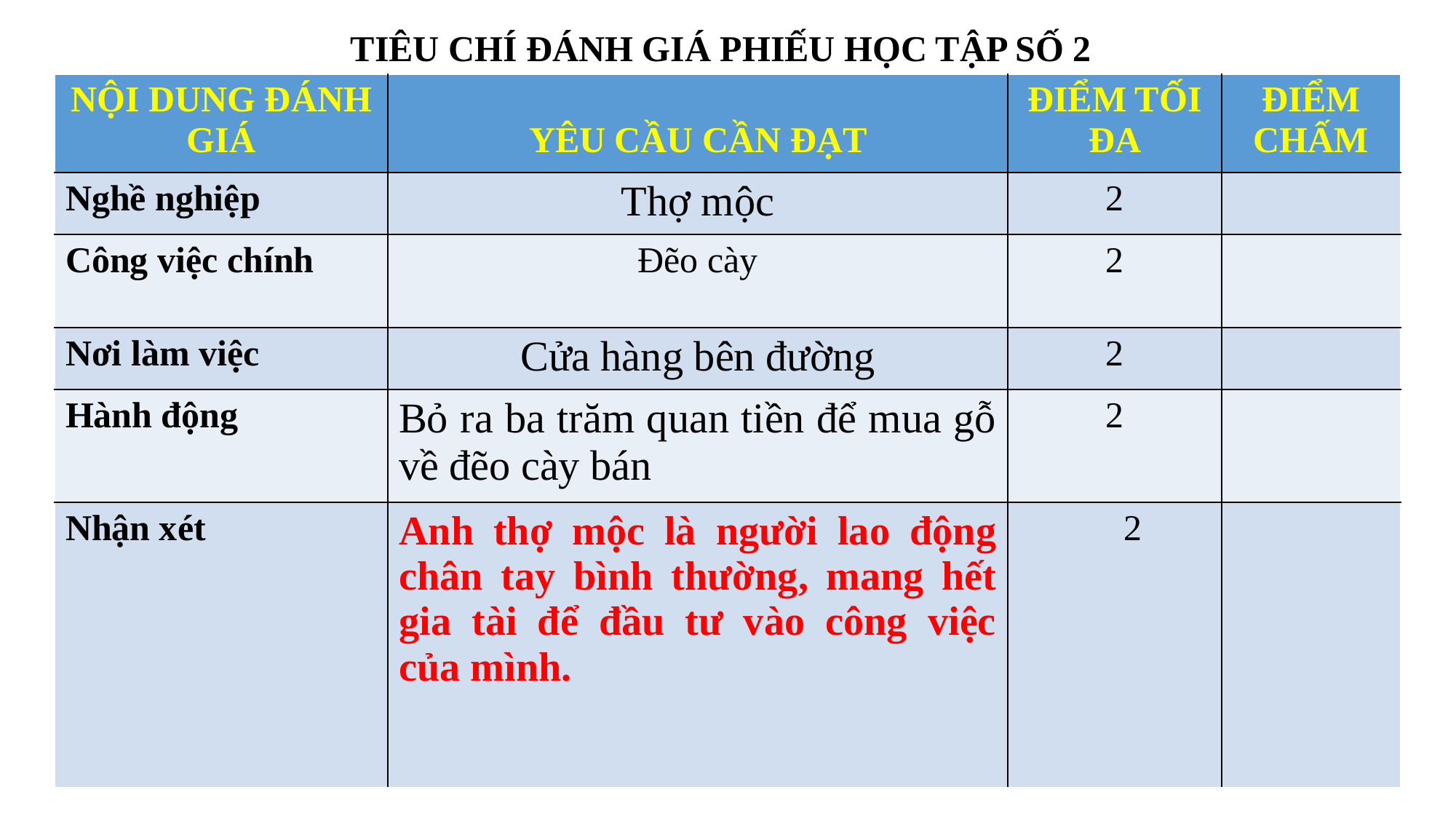

TIÊU CHÍ ĐÁNH GIÁ PHIẾU HỌC TẬP SỐ 2
| NỘI DUNG ĐÁNH GIÁ | YÊU CẦU CẦN ĐẠT | ĐIỂM TỐI ĐA | ĐIỂM CHẤM |
| --- | --- | --- | --- |
| Nghề nghiệp | Thợ mộc | 2 |  |
| Công việc chính | Đẽo cày | 2 |  |
| Nơi làm việc | Cửa hàng bên đường | 2 |  |
| Hành động | Bỏ ra ba trăm quan tiền để mua gỗ về đẽo cày bán | 2 |  |
| Nhận xét | Anh thợ mộc là người lao động chân tay bình thường, mang hết gia tài để đầu tư vào công việc của mình. | 2 |  |